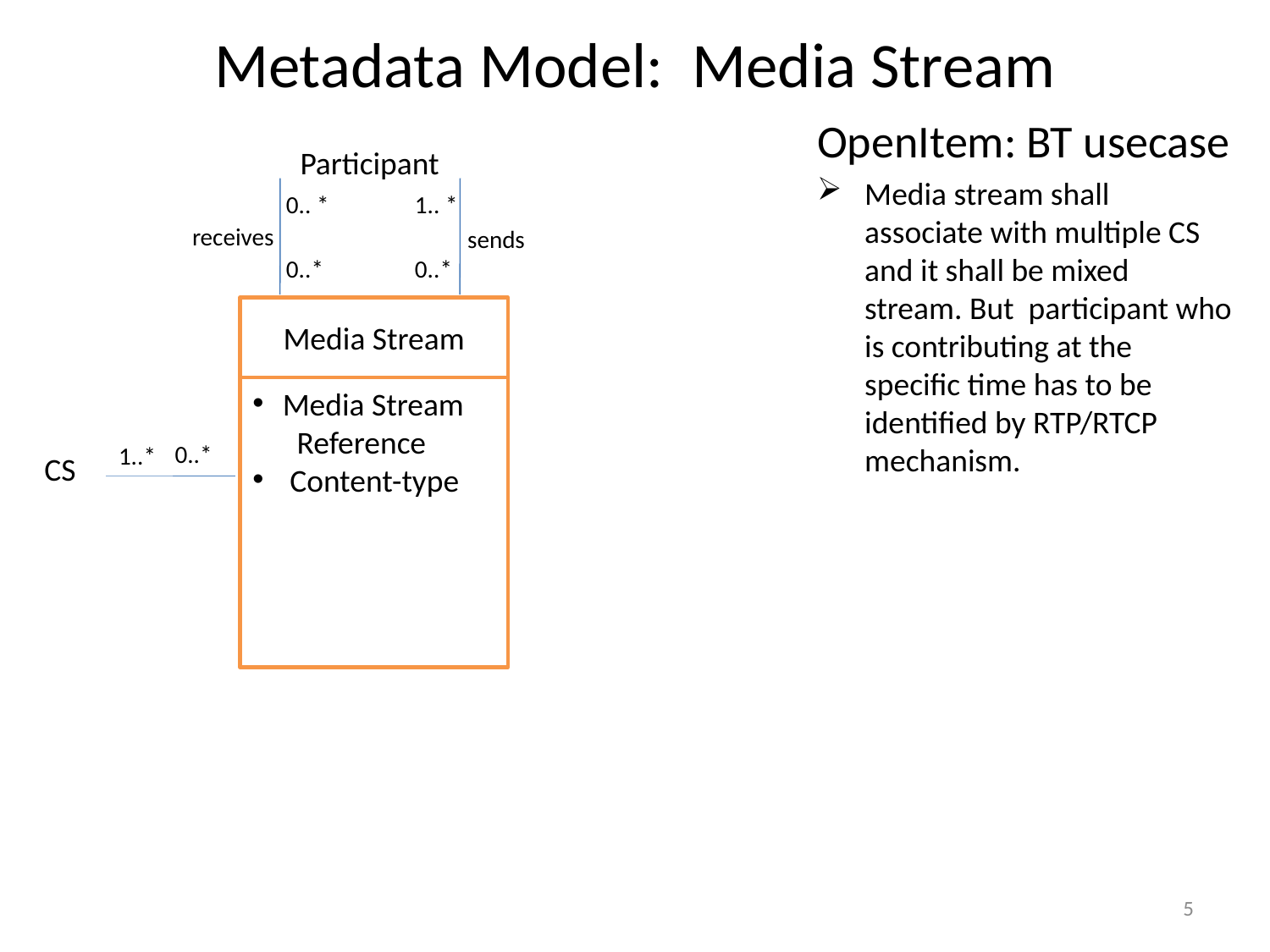

# Metadata Model:  Media Stream
OpenItem: BT usecase
Media stream shall associate with multiple CS and it shall be mixed stream. But  participant who is contributing at the specific time has to be identified by RTP/RTCP mechanism.

Participant
0.. *
1.. *
receives
sends
0..*
0..*
Media Stream
Media Stream
  Reference
 Content-type
CS
0..*
1..*
5